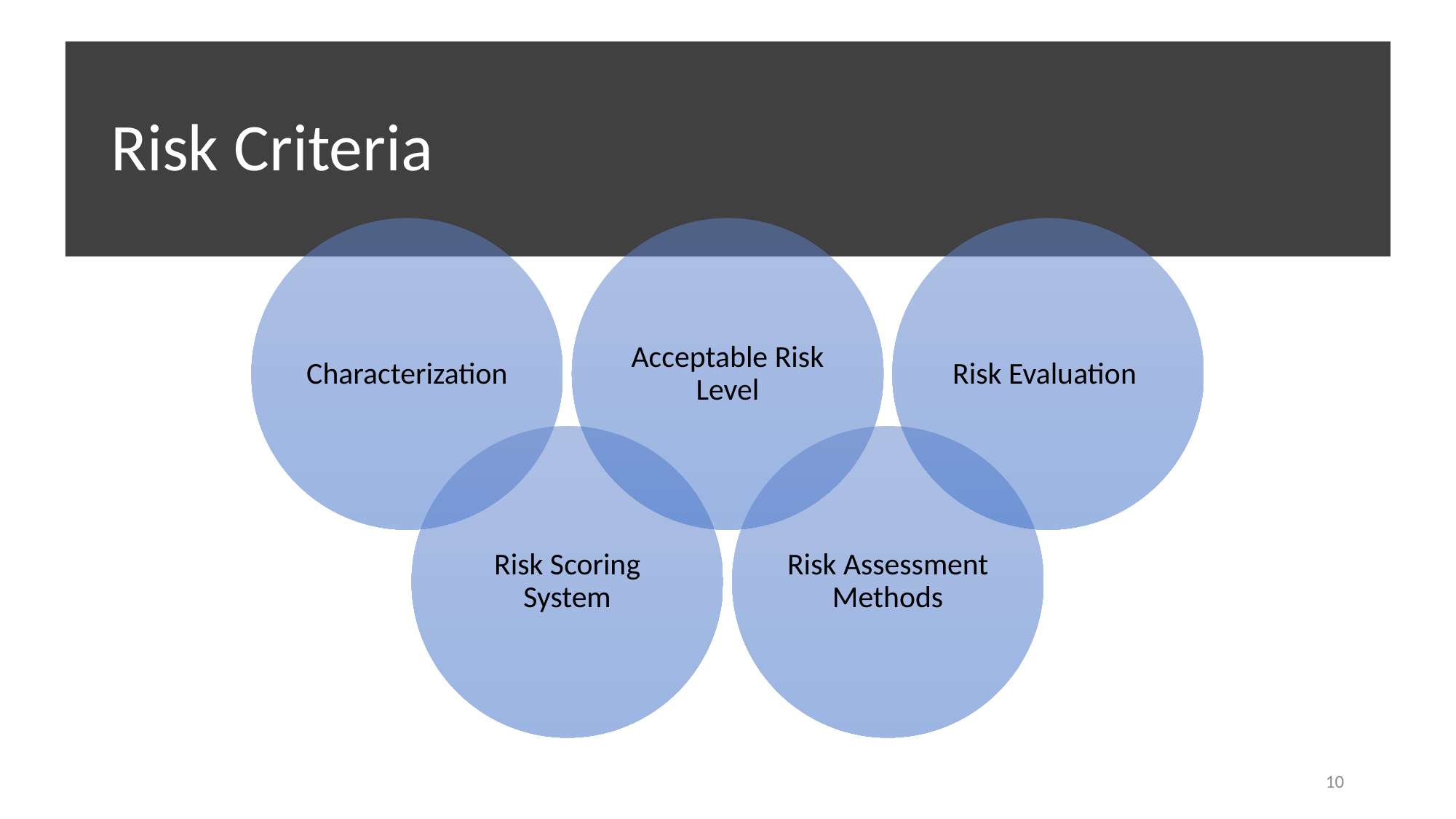

# Risk Criteria
Characterization
Risk Scoring System
Acceptable Risk Level
Risk Assessment Methods
Risk Evaluation
10